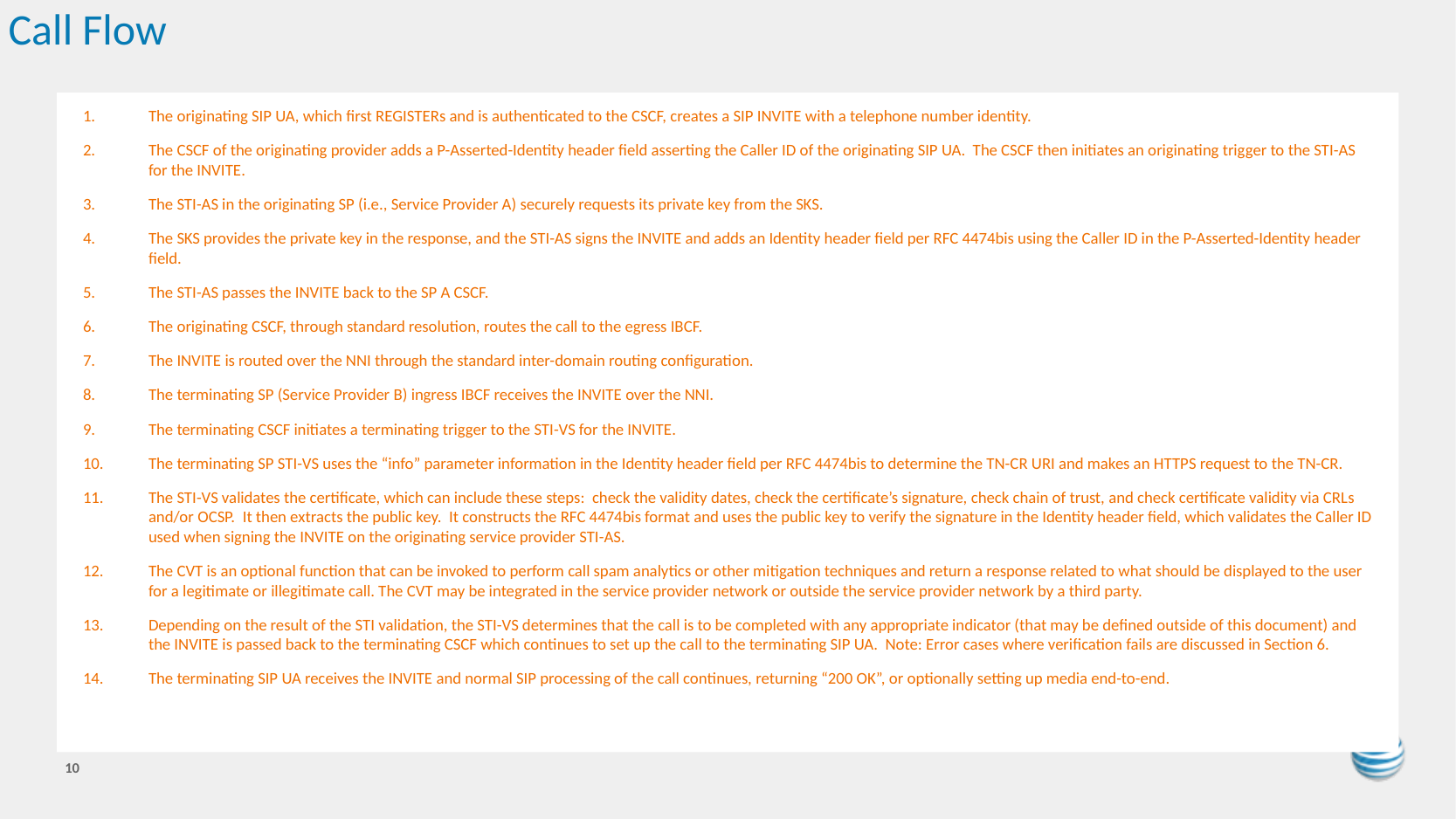

# Call Flow
The originating SIP UA, which first REGISTERs and is authenticated to the CSCF, creates a SIP INVITE with a telephone number identity.
The CSCF of the originating provider adds a P-Asserted-Identity header field asserting the Caller ID of the originating SIP UA.  The CSCF then initiates an originating trigger to the STI-AS for the INVITE.
The STI-AS in the originating SP (i.e., Service Provider A) securely requests its private key from the SKS.
The SKS provides the private key in the response, and the STI-AS signs the INVITE and adds an Identity header field per RFC 4474bis using the Caller ID in the P-Asserted-Identity header field.
The STI-AS passes the INVITE back to the SP A CSCF.
The originating CSCF, through standard resolution, routes the call to the egress IBCF.
The INVITE is routed over the NNI through the standard inter-domain routing configuration.
The terminating SP (Service Provider B) ingress IBCF receives the INVITE over the NNI.
The terminating CSCF initiates a terminating trigger to the STI-VS for the INVITE.
The terminating SP STI-VS uses the “info” parameter information in the Identity header field per RFC 4474bis to determine the TN-CR URI and makes an HTTPS request to the TN-CR.
The STI-VS validates the certificate, which can include these steps:  check the validity dates, check the certificate’s signature, check chain of trust, and check certificate validity via CRLs and/or OCSP.  It then extracts the public key.  It constructs the RFC 4474bis format and uses the public key to verify the signature in the Identity header field, which validates the Caller ID used when signing the INVITE on the originating service provider STI-AS.
The CVT is an optional function that can be invoked to perform call spam analytics or other mitigation techniques and return a response related to what should be displayed to the user for a legitimate or illegitimate call. The CVT may be integrated in the service provider network or outside the service provider network by a third party.
Depending on the result of the STI validation, the STI-VS determines that the call is to be completed with any appropriate indicator (that may be defined outside of this document) and the INVITE is passed back to the terminating CSCF which continues to set up the call to the terminating SIP UA.  Note: Error cases where verification fails are discussed in Section 6.
The terminating SIP UA receives the INVITE and normal SIP processing of the call continues, returning “200 OK”, or optionally setting up media end-to-end.

10